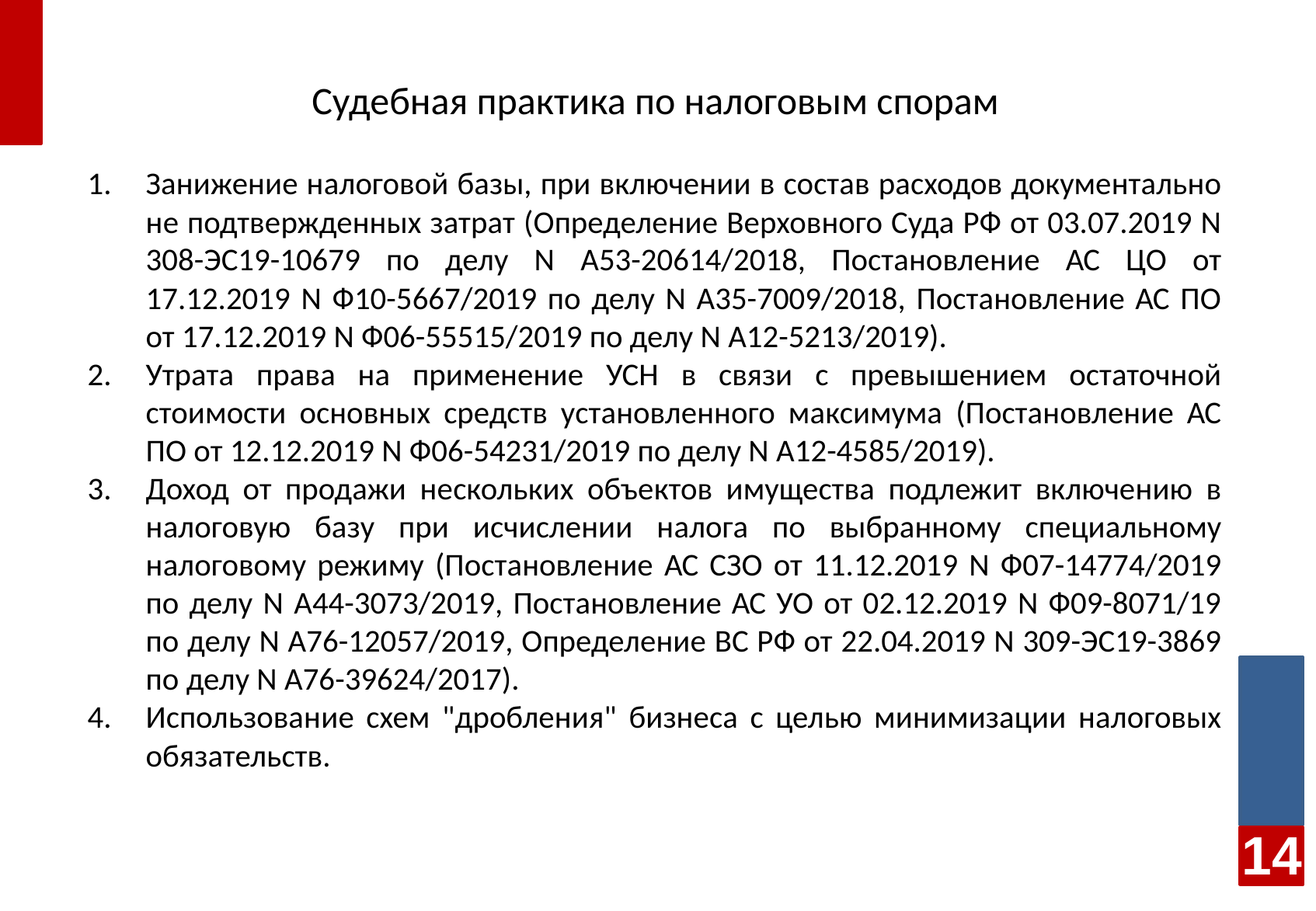

Судебная практика по налоговым спорам

Занижение налоговой базы, при включении в состав расходов документально не подтвержденных затрат (Определение Верховного Суда РФ от 03.07.2019 N 308-ЭС19-10679 по делу N А53-20614/2018, Постановление АС ЦО от 17.12.2019 N Ф10-5667/2019 по делу N А35-7009/2018, Постановление АС ПО от 17.12.2019 N Ф06-55515/2019 по делу N А12-5213/2019).
Утрата права на применение УСН в связи с превышением остаточной стоимости основных средств установленного максимума (Постановление АС ПО от 12.12.2019 N Ф06-54231/2019 по делу N А12-4585/2019).
Доход от продажи нескольких объектов имущества подлежит включению в налоговую базу при исчислении налога по выбранному специальному налоговому режиму (Постановление АС СЗО от 11.12.2019 N Ф07-14774/2019 по делу N А44-3073/2019, Постановление АС УО от 02.12.2019 N Ф09-8071/19 по делу N А76-12057/2019, Определение ВС РФ от 22.04.2019 N 309-ЭС19-3869 по делу N А76-39624/2017).
Использование схем "дробления" бизнеса с целью минимизации налоговых обязательств.
14